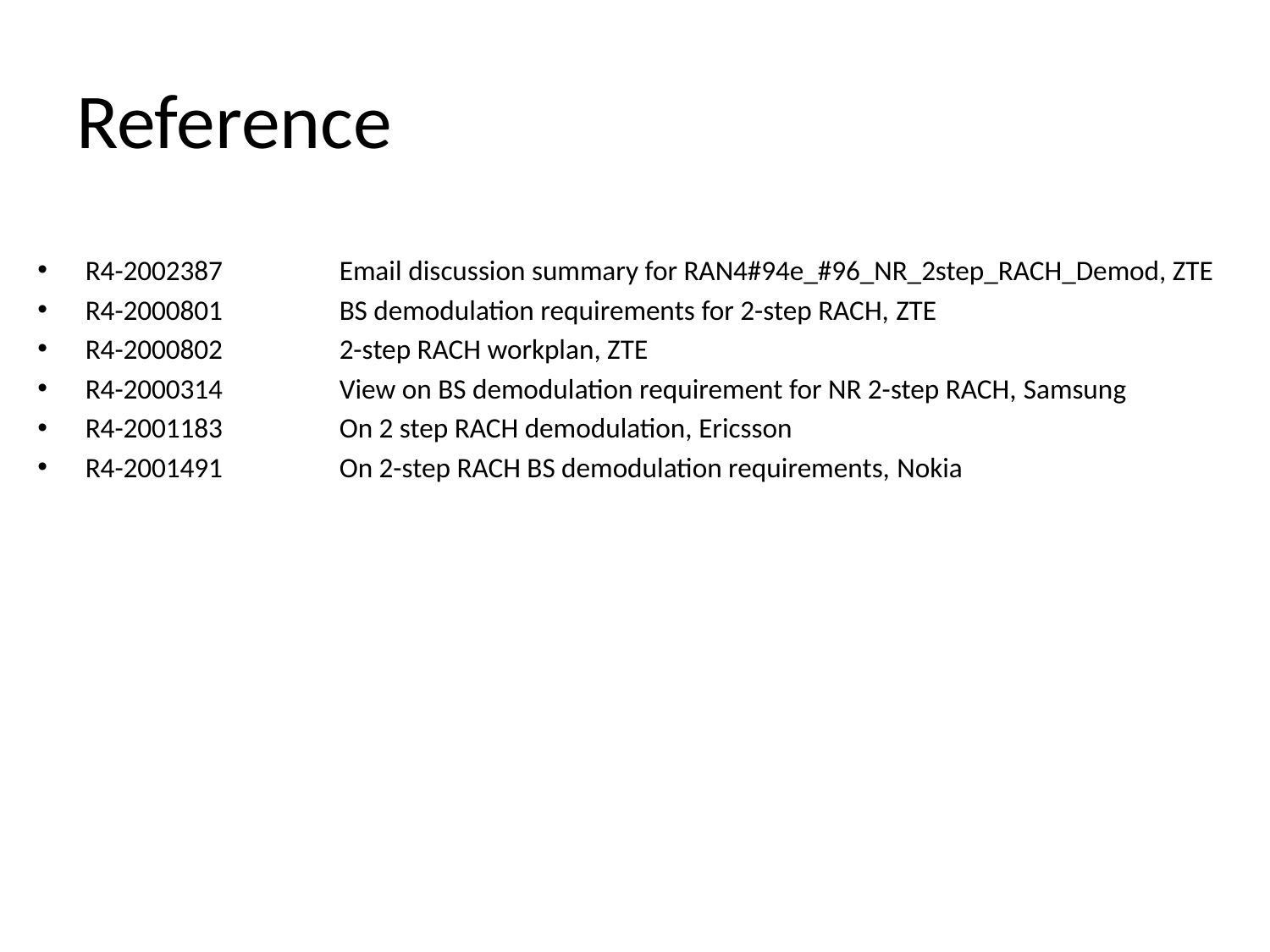

# Reference
R4-2002387	Email discussion summary for RAN4#94e_#96_NR_2step_RACH_Demod, ZTE
R4-2000801	BS demodulation requirements for 2-step RACH, ZTE
R4-2000802 	2-step RACH workplan, ZTE
R4-2000314	View on BS demodulation requirement for NR 2-step RACH, Samsung
R4-2001183	On 2 step RACH demodulation, Ericsson
R4-2001491	On 2-step RACH BS demodulation requirements, Nokia